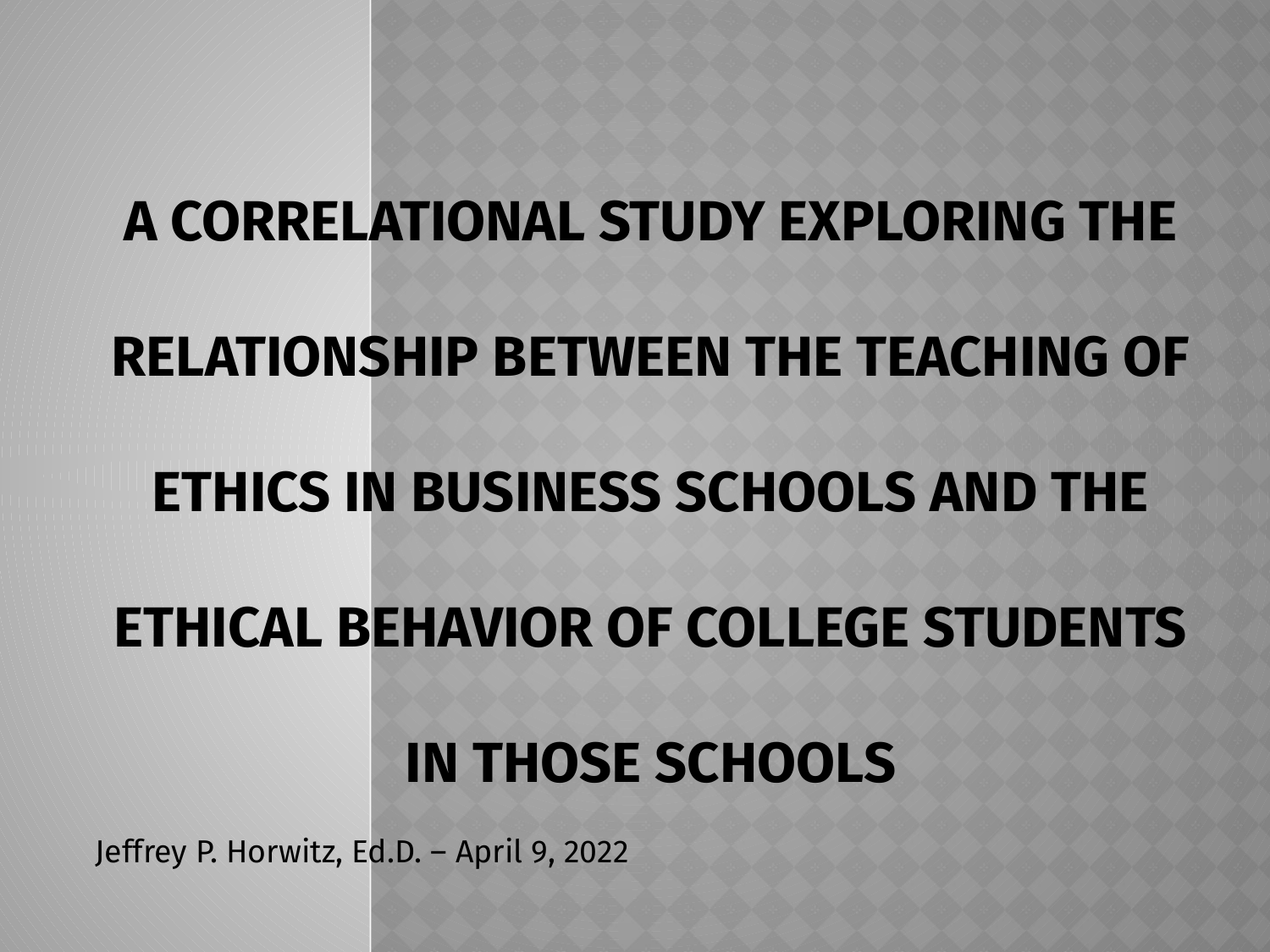

# A CORRELATIONAL STUDY EXPLORING THE RELATIONSHIP BETWEEN THE TEACHING OF ETHICS IN BUSINESS SCHOOLS AND THE ETHICAL BEHAVIOR OF COLLEGE STUDENTS IN THOSE SCHOOLS

 Jeffrey P. Horwitz, Ed.D. – April 9, 2022